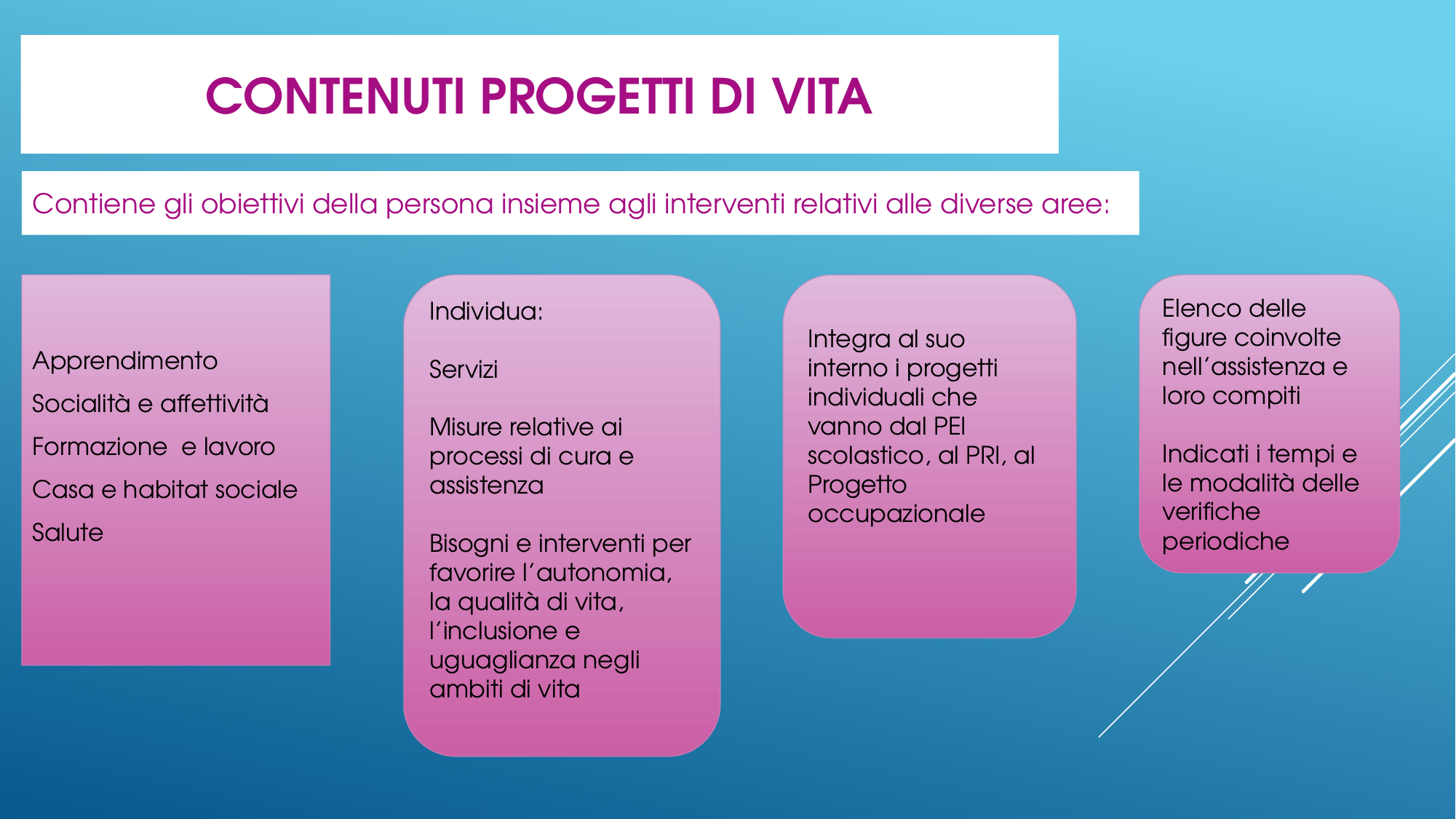

# CONTENUTI PROGETTI DI VITA
Contiene gli obiettivi della persona insieme agli interventi relativi alle diverse aree:
Apprendimento
Socialità e affettività
Formazione  e lavoro
Casa e habitat sociale
Salute

Individua:

Servizi

Misure relative ai processi di cura e assistenza

Bisogni e interventi per favorire l’autonomia, la qualità di vita, l’inclusione e uguaglianza negli ambiti di vita

Integra al suo interno i progetti individuali che vanno dal PEI  scolastico, al PRI, al Progetto occupazionale

Elenco delle figure coinvolte nell’assistenza e loro compiti

Indicati i tempi e le modalità delle verifiche periodiche